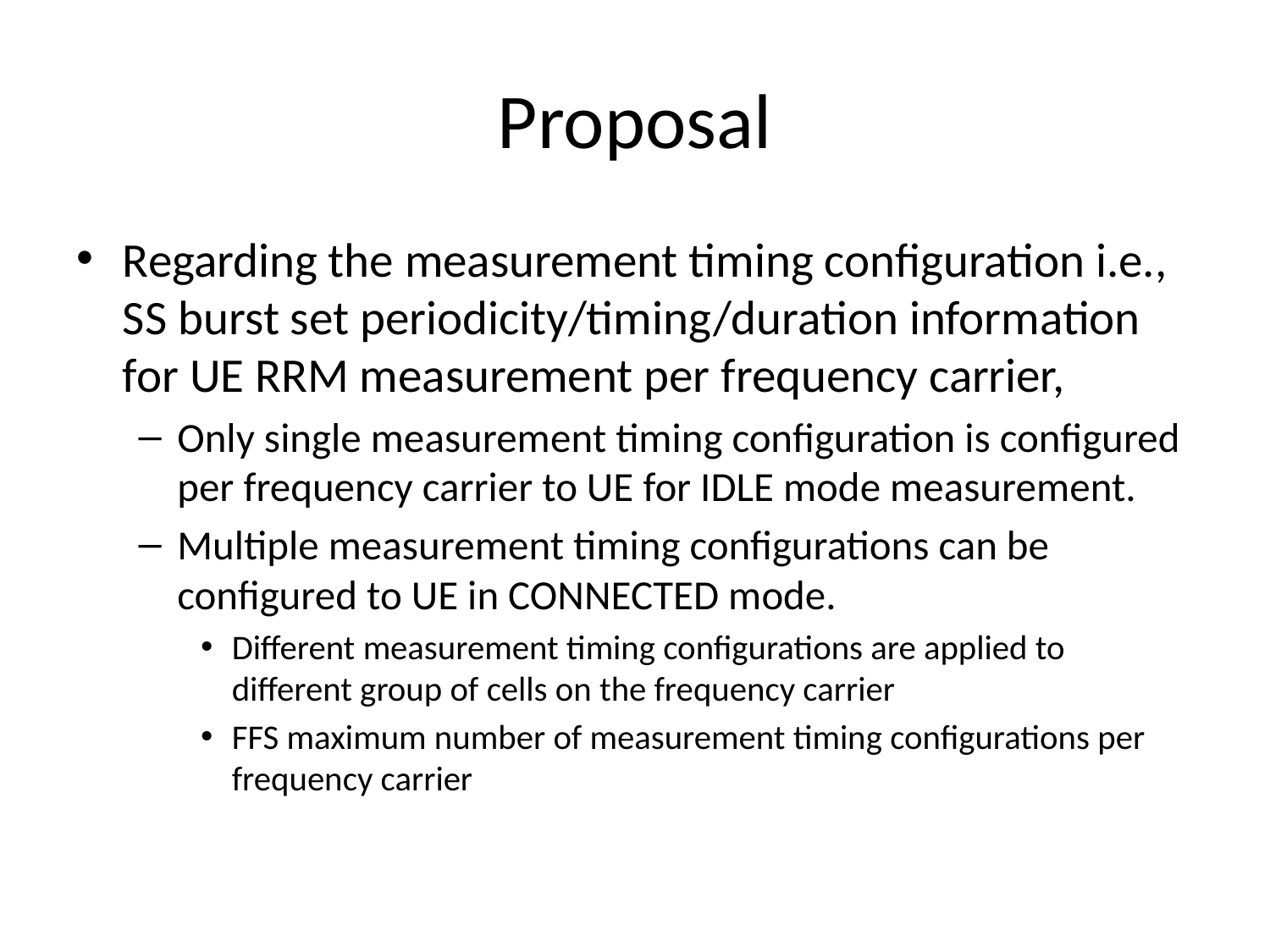

# Proposal
Regarding the measurement timing configuration i.e., SS burst set periodicity/timing/duration information for UE RRM measurement per frequency carrier,
Only single measurement timing configuration is configured per frequency carrier to UE for IDLE mode measurement.
Multiple measurement timing configurations can be configured to UE in CONNECTED mode.
Different measurement timing configurations are applied to different group of cells on the frequency carrier
FFS maximum number of measurement timing configurations per frequency carrier